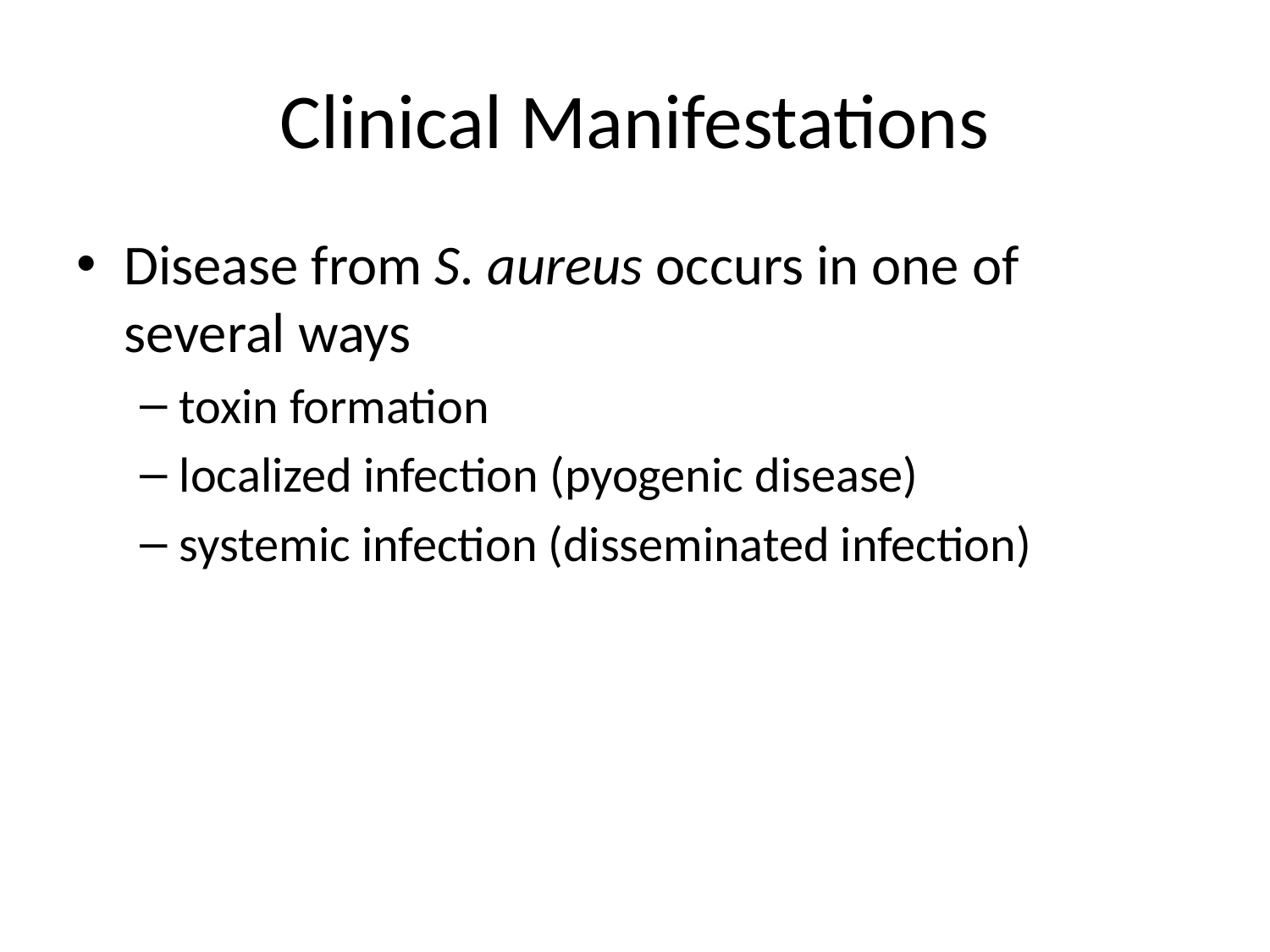

# Clinical Manifestations
Disease from S. aureus occurs in one of several ways
toxin formation
localized infection (pyogenic disease)
systemic infection (disseminated infection)